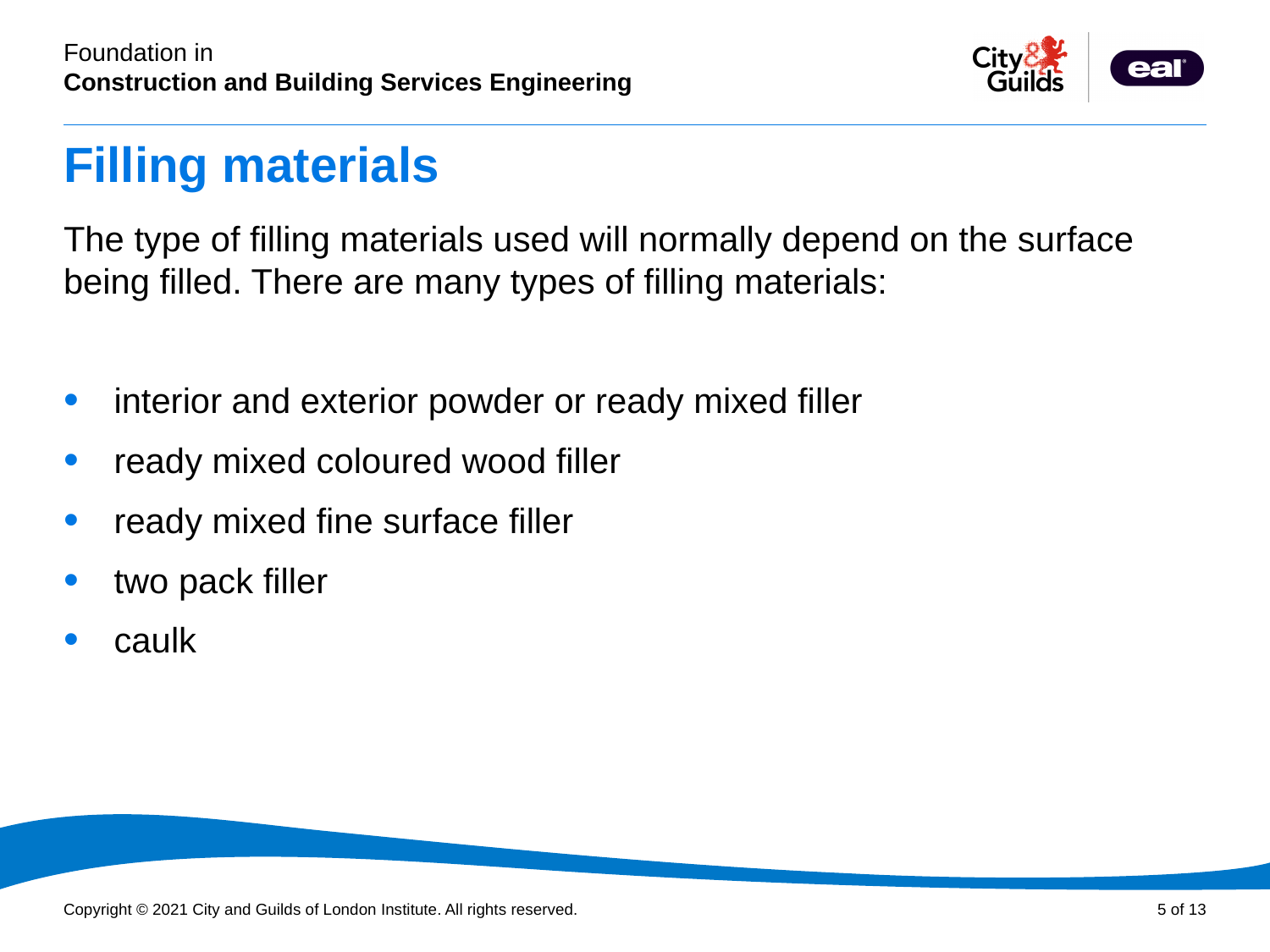

# Filling materials
The type of filling materials used will normally depend on the surface being filled. There are many types of filling materials:

interior and exterior powder or ready mixed filler
ready mixed coloured wood filler
ready mixed fine surface filler
two pack filler
caulk